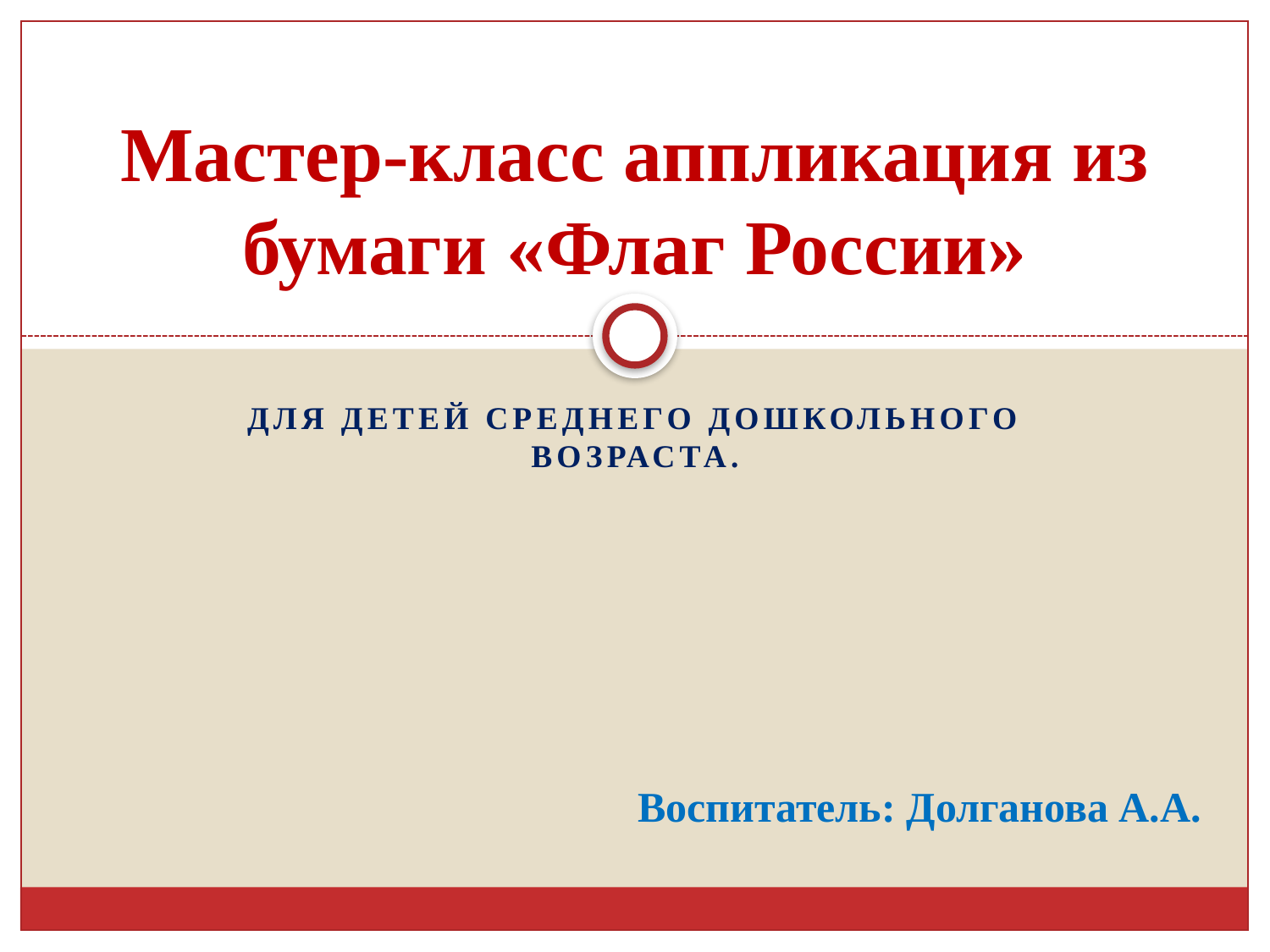

# Мастер-класс аппликация из бумаги «Флаг России»
Для детей среднего дошкольного возраста.
Воспитатель: Долганова А.А.